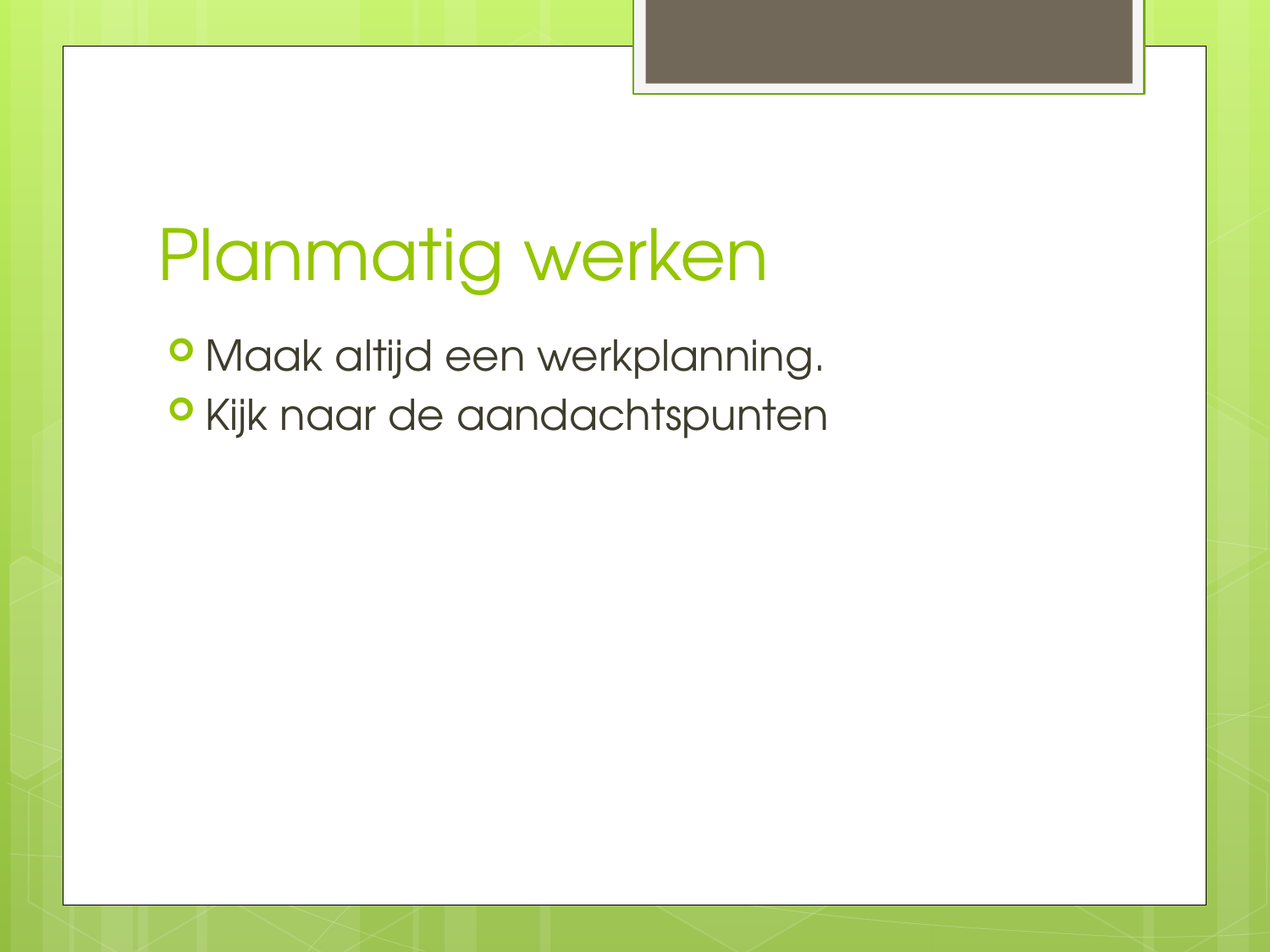

# Planmatig werken
Maak altijd een werkplanning.
Kijk naar de aandachtspunten